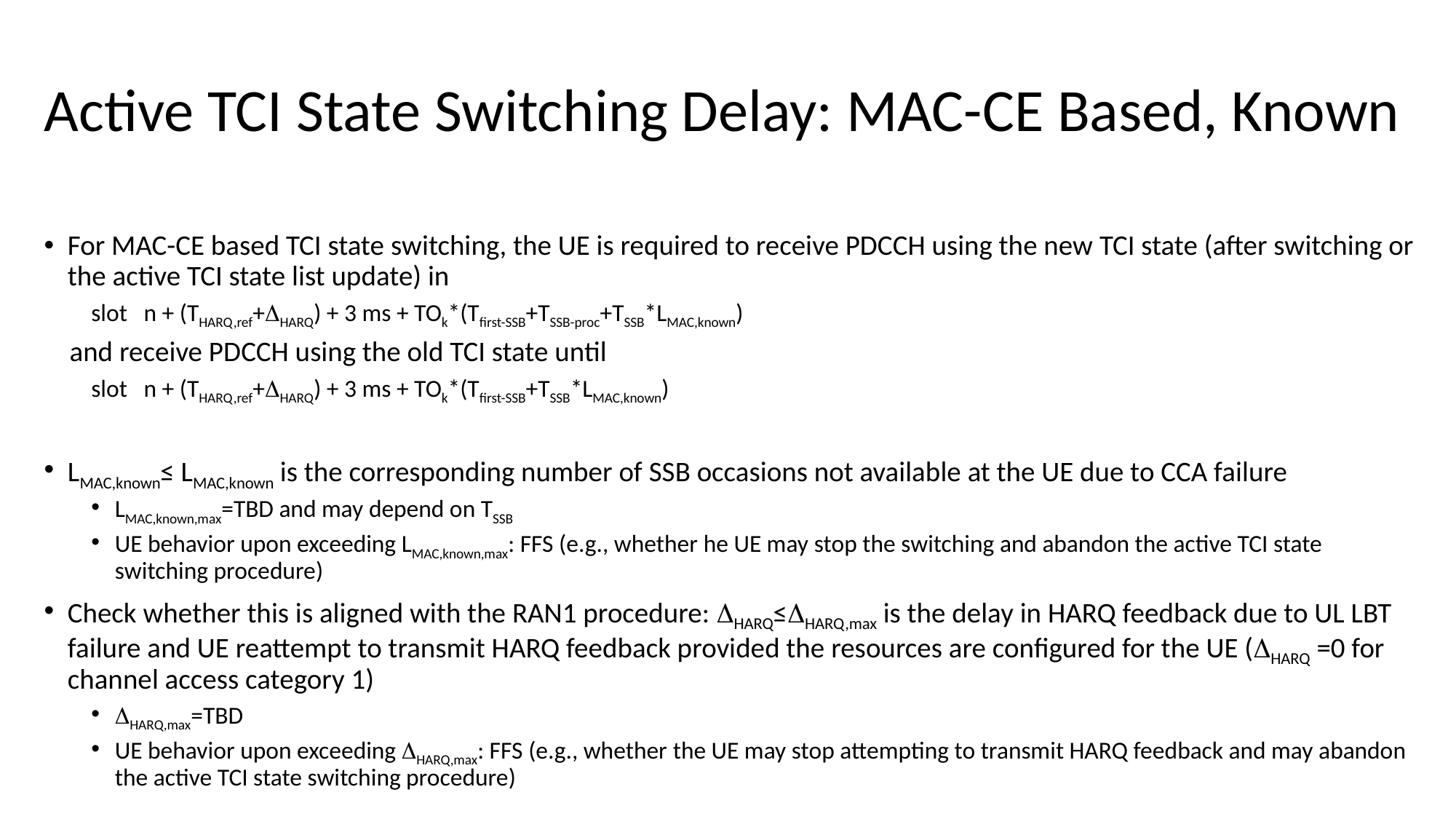

# Active TCI State Switching Delay: MAC-CE Based, Known
For MAC-CE based TCI state switching, the UE is required to receive PDCCH using the new TCI state (after switching or the active TCI state list update) in
		slot   n + (THARQ,ref+ΔHARQ) + 3 ms + TOk*(Tfirst-SSB+TSSB-proc+TSSB*LMAC,known)
    and receive PDCCH using the old TCI state until
		slot   n + (THARQ,ref+ΔHARQ) + 3 ms + TOk*(Tfirst-SSB+TSSB*LMAC,known)

LMAC,known≤ LMAC,known is the corresponding number of SSB occasions not available at the UE due to CCA failure
LMAC,known,max=TBD and may depend on TSSB
UE behavior upon exceeding LMAC,known,max: FFS (e.g., whether he UE may stop the switching and abandon the active TCI state switching procedure)
Check whether this is aligned with the RAN1 procedure: ΔHARQ≤ΔHARQ,max is the delay in HARQ feedback due to UL LBT failure and UE reattempt to transmit HARQ feedback provided the resources are configured for the UE (ΔHARQ =0 for channel access category 1)
ΔHARQ,max=TBD
UE behavior upon exceeding ΔHARQ,max: FFS (e.g., whether the UE may stop attempting to transmit HARQ feedback and may abandon the active TCI state switching procedure)